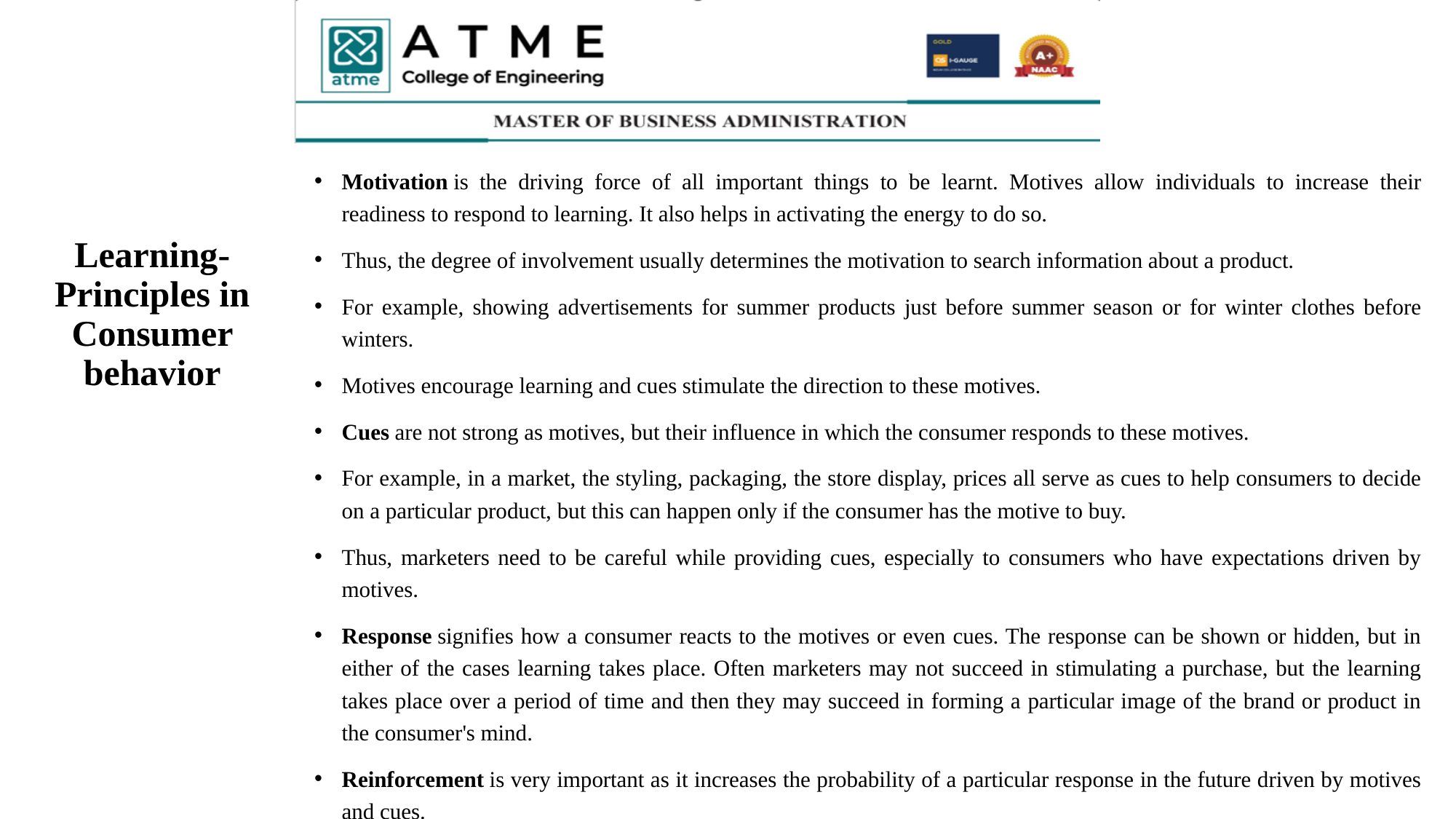

Motivation is the driving force of all important things to be learnt. Motives allow individuals to increase their readiness to respond to learning. It also helps in activating the energy to do so.
Thus, the degree of involvement usually determines the motivation to search information about a product.
For example, showing advertisements for summer products just before summer season or for winter clothes before winters.
Motives encourage learning and cues stimulate the direction to these motives.
Cues are not strong as motives, but their influence in which the consumer responds to these motives.
For example, in a market, the styling, packaging, the store display, prices all serve as cues to help consumers to decide on a particular product, but this can happen only if the consumer has the motive to buy.
Thus, marketers need to be careful while providing cues, especially to consumers who have expectations driven by motives.
Response signifies how a consumer reacts to the motives or even cues. The response can be shown or hidden, but in either of the cases learning takes place. Often marketers may not succeed in stimulating a purchase, but the learning takes place over a period of time and then they may succeed in forming a particular image of the brand or product in the consumer's mind.
Reinforcement is very important as it increases the probability of a particular response in the future driven by motives and cues.

# Learning-Principles in Consumer behavior